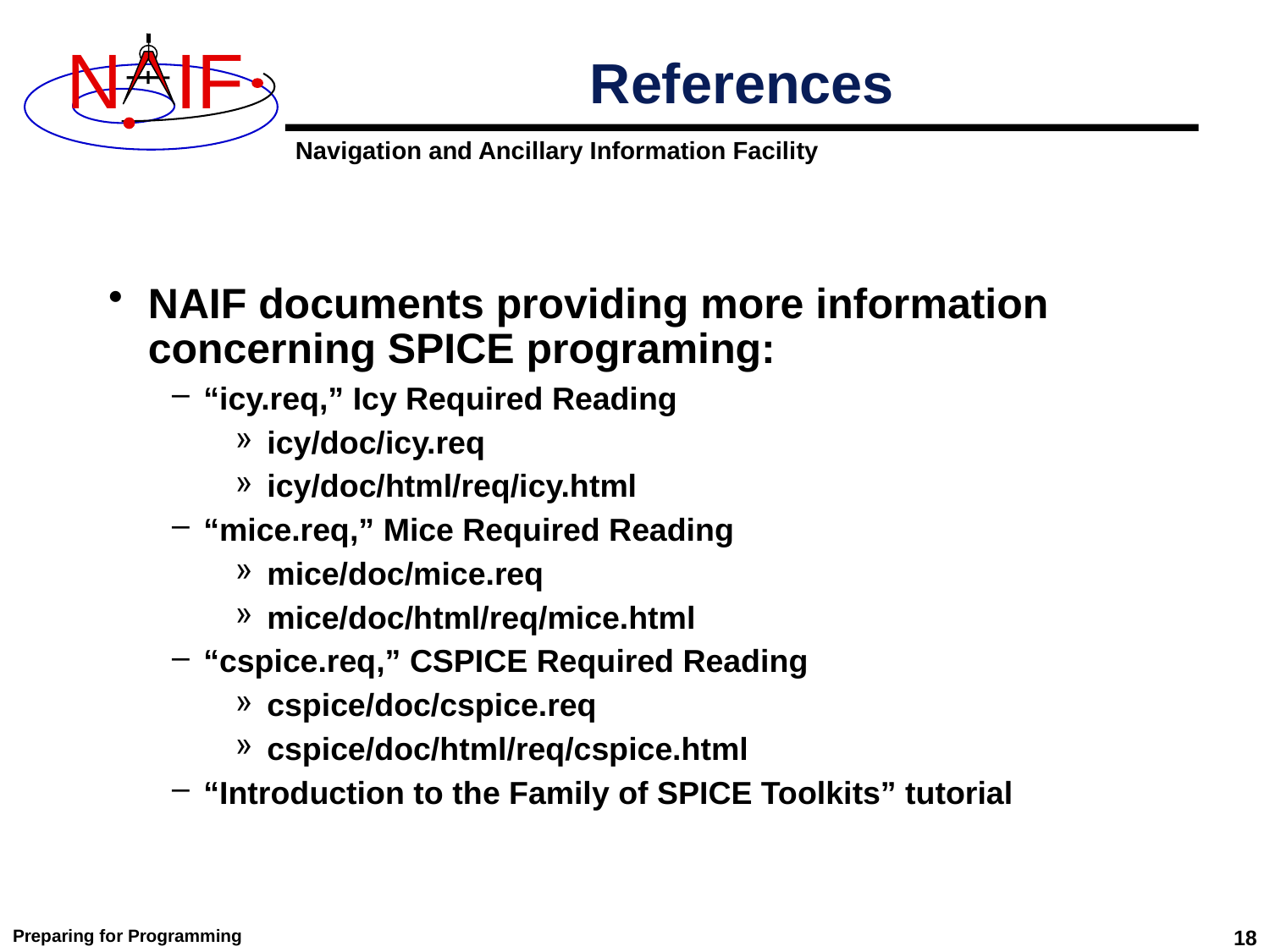

# References
NAIF documents providing more information concerning SPICE programing:
“icy.req,” Icy Required Reading
icy/doc/icy.req
icy/doc/html/req/icy.html
“mice.req,” Mice Required Reading
mice/doc/mice.req
mice/doc/html/req/mice.html
“cspice.req,” CSPICE Required Reading
cspice/doc/cspice.req
cspice/doc/html/req/cspice.html
“Introduction to the Family of SPICE Toolkits” tutorial
Preparing for Programming
18